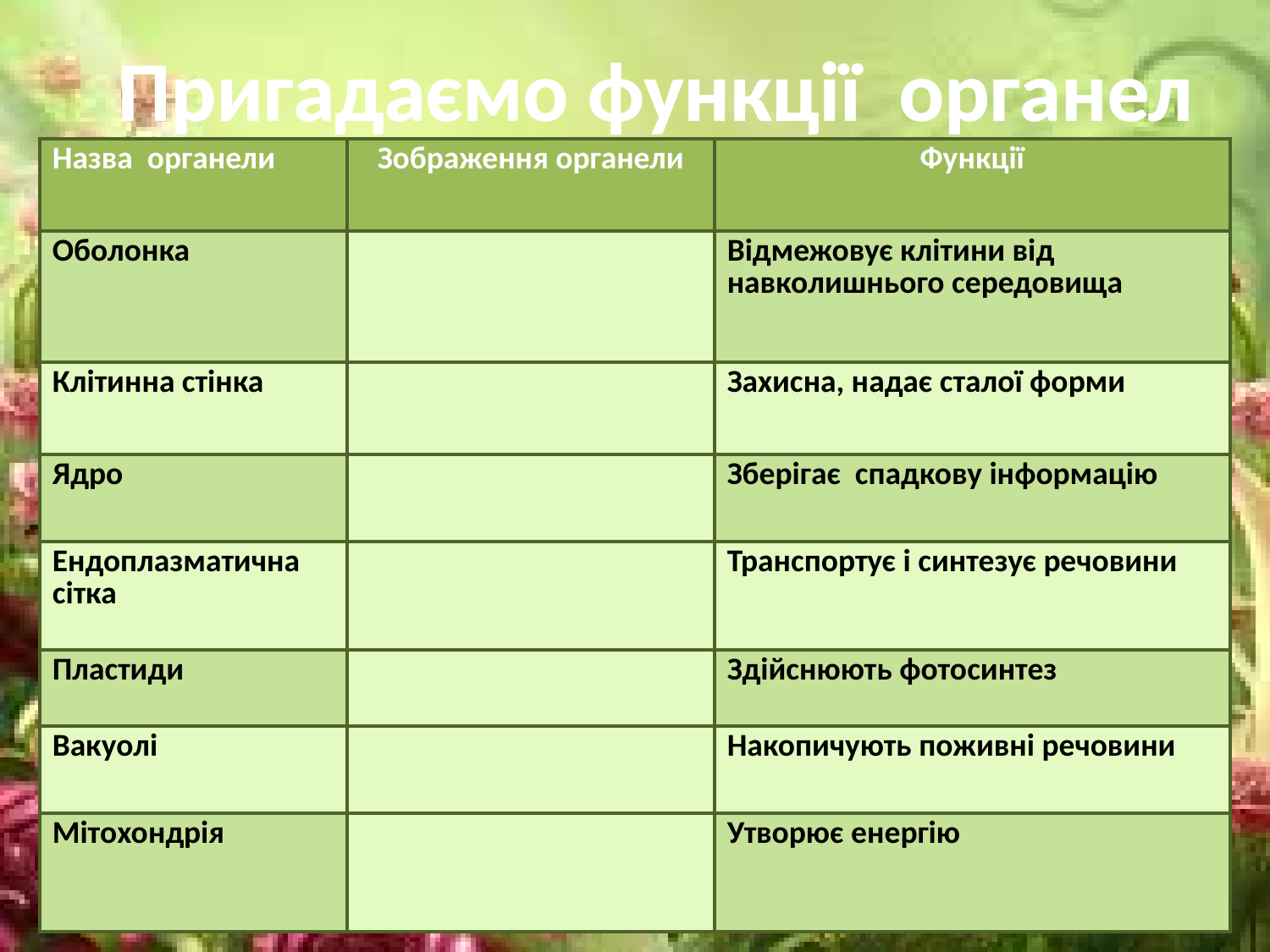

Пригадаємо функції  органел
| Назва органели | Зображення органели | Функції |
| --- | --- | --- |
| Оболонка |  | Відмежовує клітини від навколишнього середовища |
| Клітинна стінка |  | Захисна, надає сталої форми |
| Ядро |  | Зберігає спадкову інформацію |
| Ендоплазматична сітка |  | Транспортує і синтезує речовини |
| Пластиди |  | Здійснюють фотосинтез |
| Вакуолі |  | Накопичують поживні речовини |
| Мітохондрія |  | Утворює енергію |